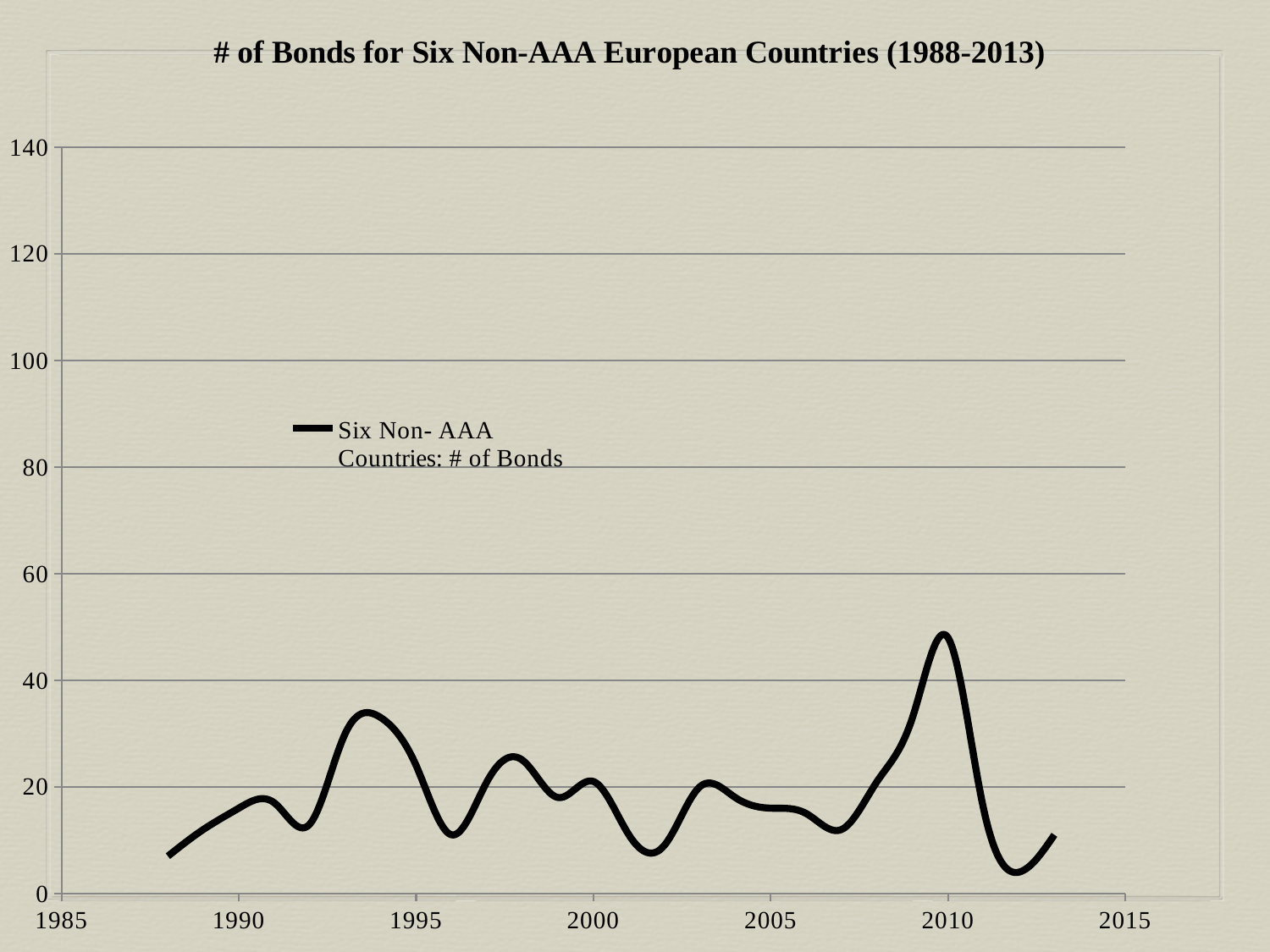

### Chart: # of Bonds for Six Non-AAA European Countries (1988-2013)

| Category | Six Non- AAA Countries: # of Bonds  |
|---|---|